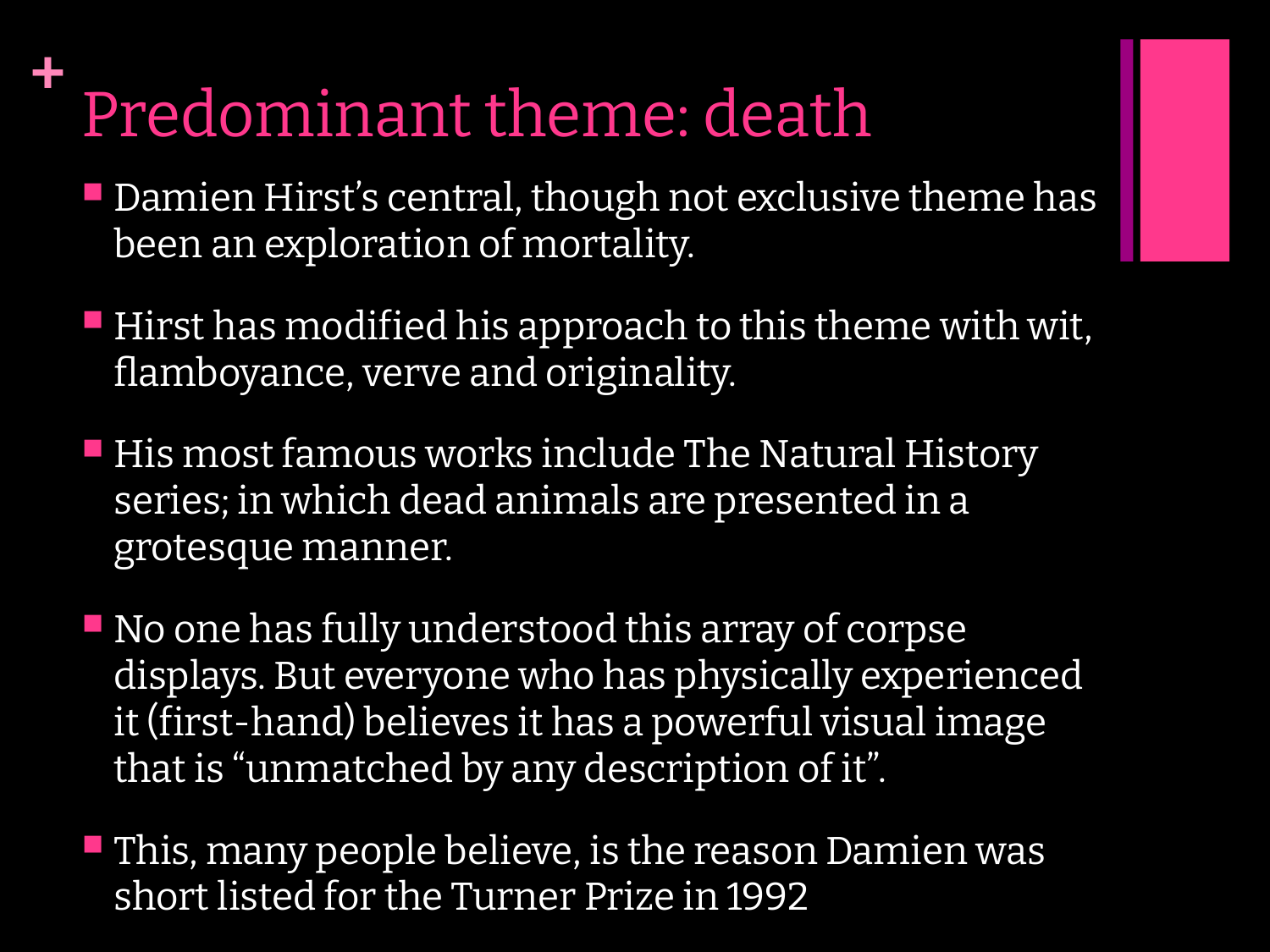

# Predominant theme: death
Damien Hirst’s central, though not exclusive theme has been an exploration of mortality.
Hirst has modified his approach to this theme with wit, flamboyance, verve and originality.
His most famous works include The Natural History series; in which dead animals are presented in a grotesque manner.
No one has fully understood this array of corpse displays. But everyone who has physically experienced it (first-hand) believes it has a powerful visual image that is “unmatched by any description of it”.
This, many people believe, is the reason Damien was short listed for the Turner Prize in 1992